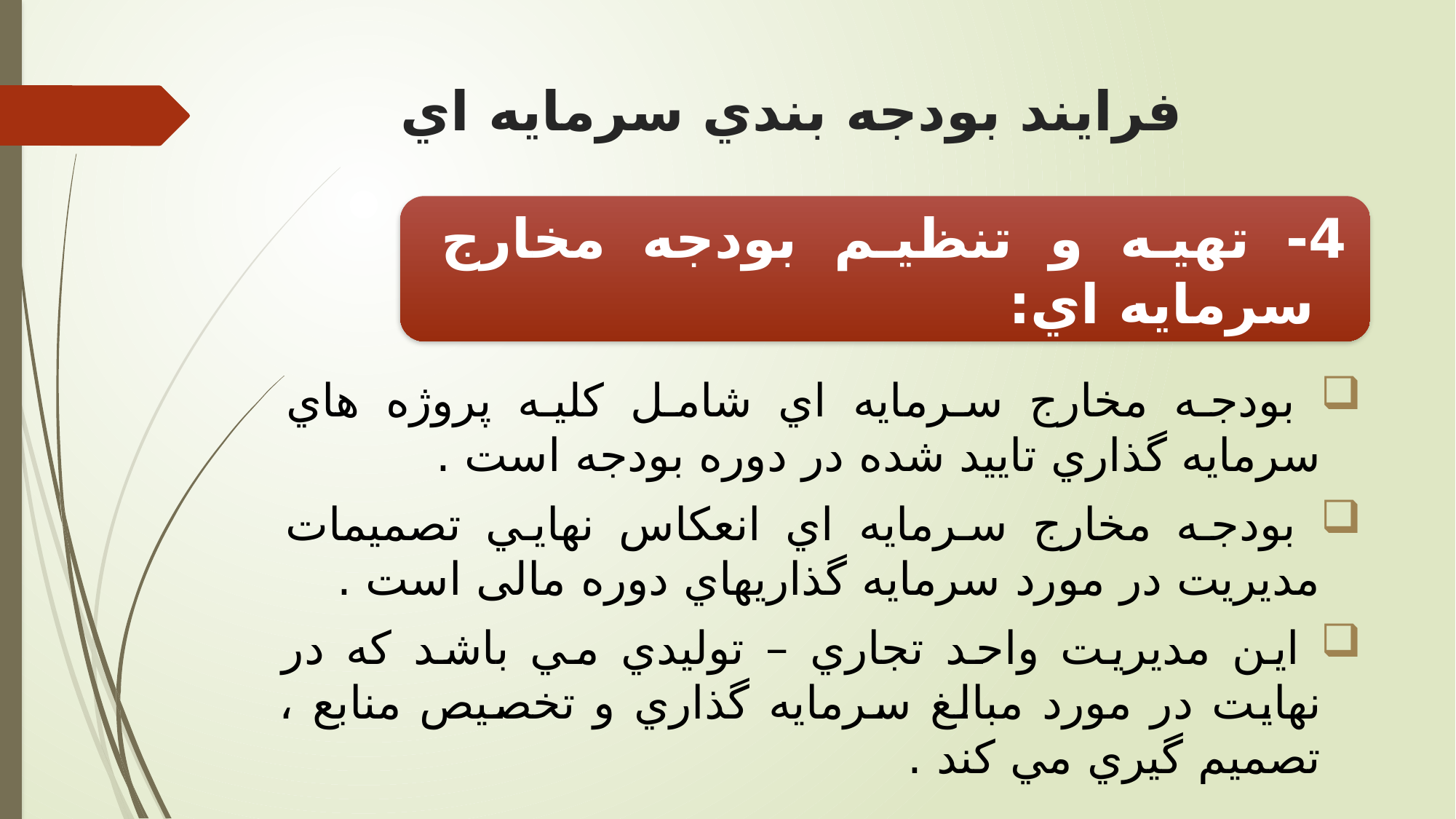

# فرايند بودجه بندي سرمايه اي

4- تهيه و تنظيم بودجه مخارج سرمايه اي:

 بودجه مخارج سرمايه اي شامل كليه پروژه هاي سرمايه گذاري تاييد شده در دوره بودجه است .
 بودجه مخارج سرمايه اي انعكاس نهايي تصميمات مديريت در مورد سرمايه گذاريهاي دوره مالی است .
 اين مديريت واحد تجاري – توليدي مي باشد كه در نهايت در مورد مبالغ سرمايه گذاري و تخصيص منابع ، تصميم گيري مي كند .